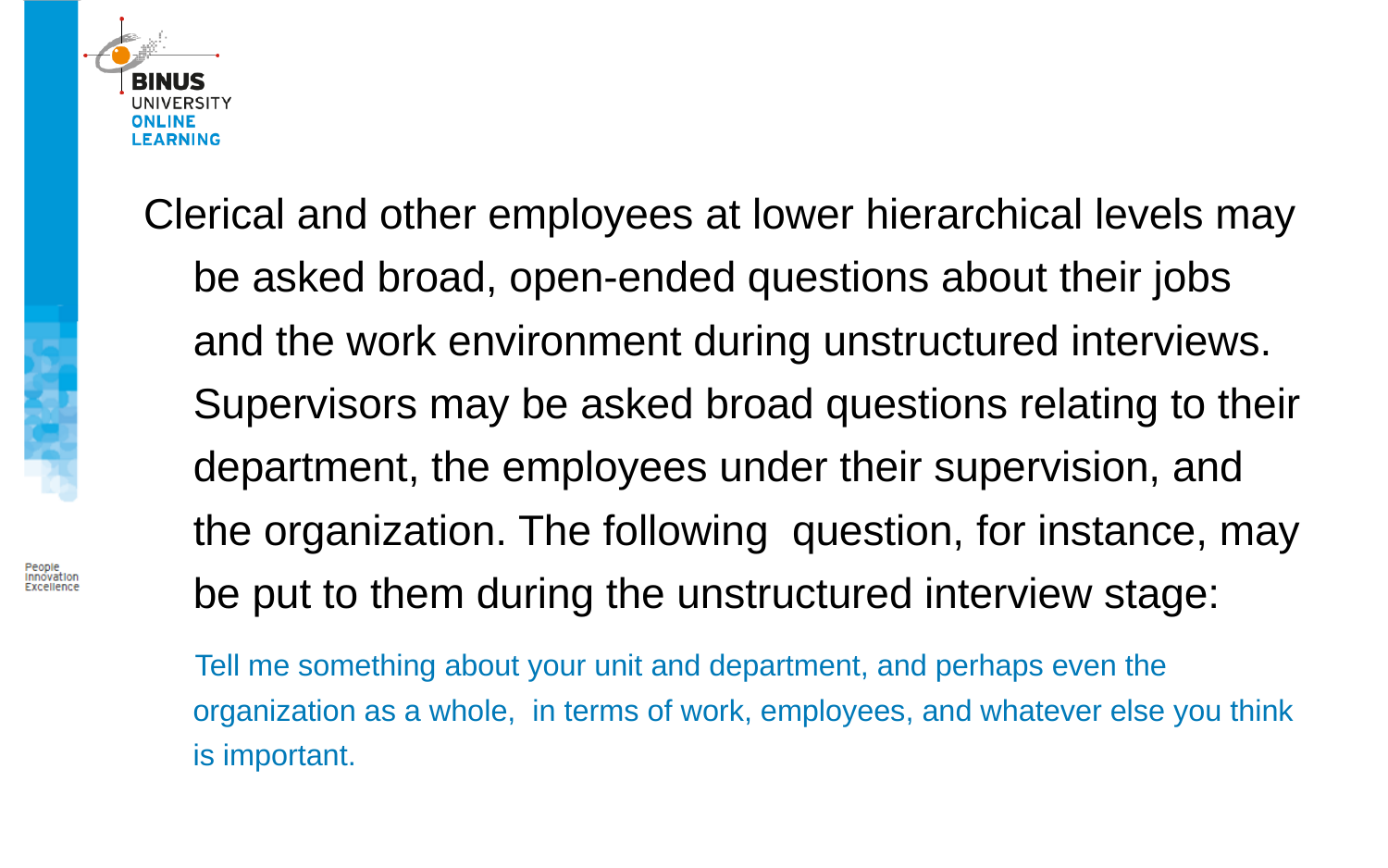

Clerical and other employees at lower hierarchical levels may be asked broad, open‐ended questions about their jobs and the work environment during unstructured interviews. Supervisors may be asked broad questions relating to their department, the employees under their supervision, and the organization. The following  question, for instance, may be put to them during the unstructured interview stage:
Tell me something about your unit and department, and perhaps even the organization as a whole,  in terms of work, employees, and whatever else you think is important.